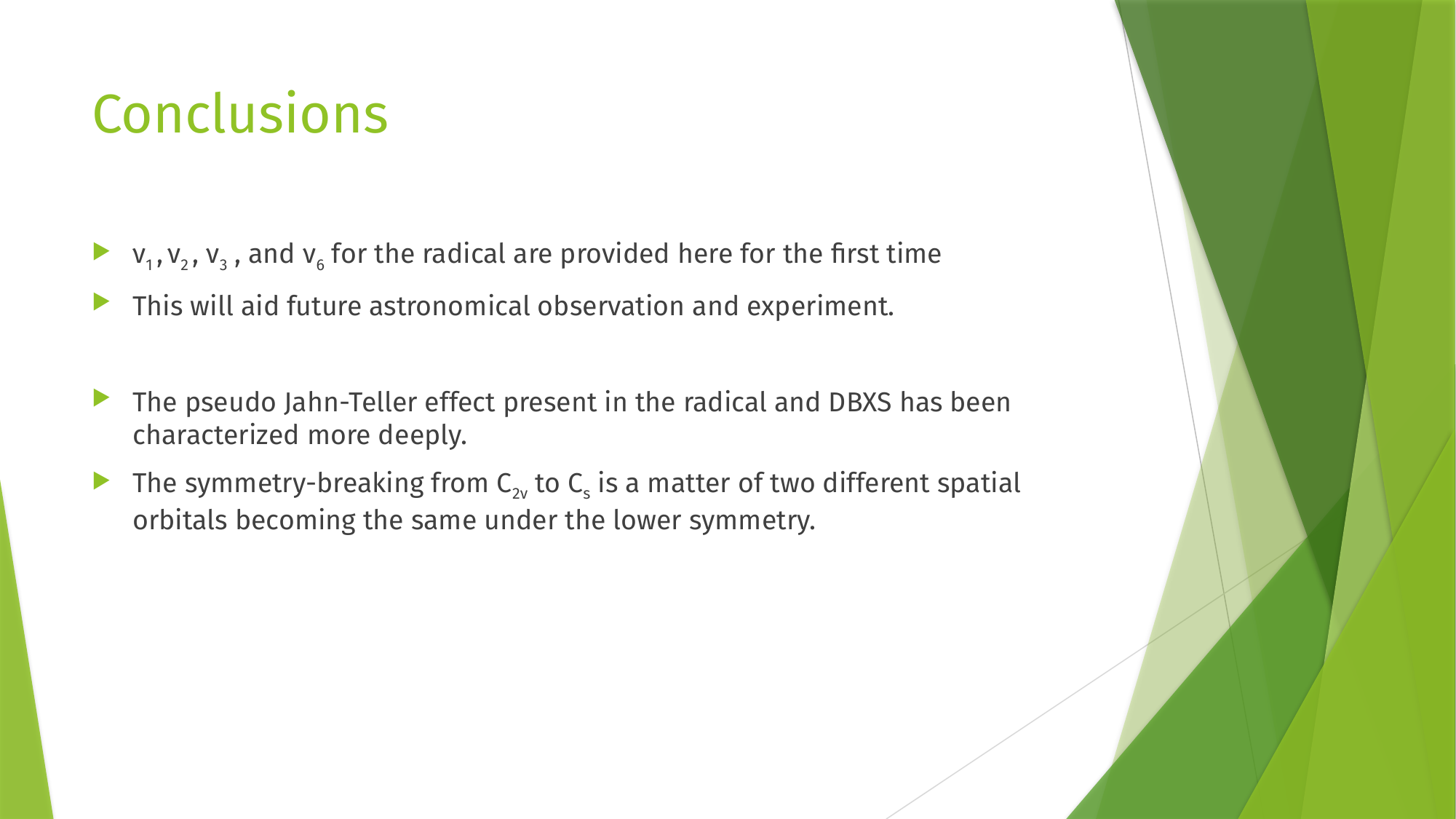

# Conclusions
ν1 , ν2 , ν3 , and ν6 for the radical are provided here for the first time
This will aid future astronomical observation and experiment.

The pseudo Jahn-Teller effect present in the radical and DBXS has been characterized more deeply.
The symmetry-breaking from C2ν to Cs is a matter of two different spatial orbitals becoming the same under the lower symmetry.